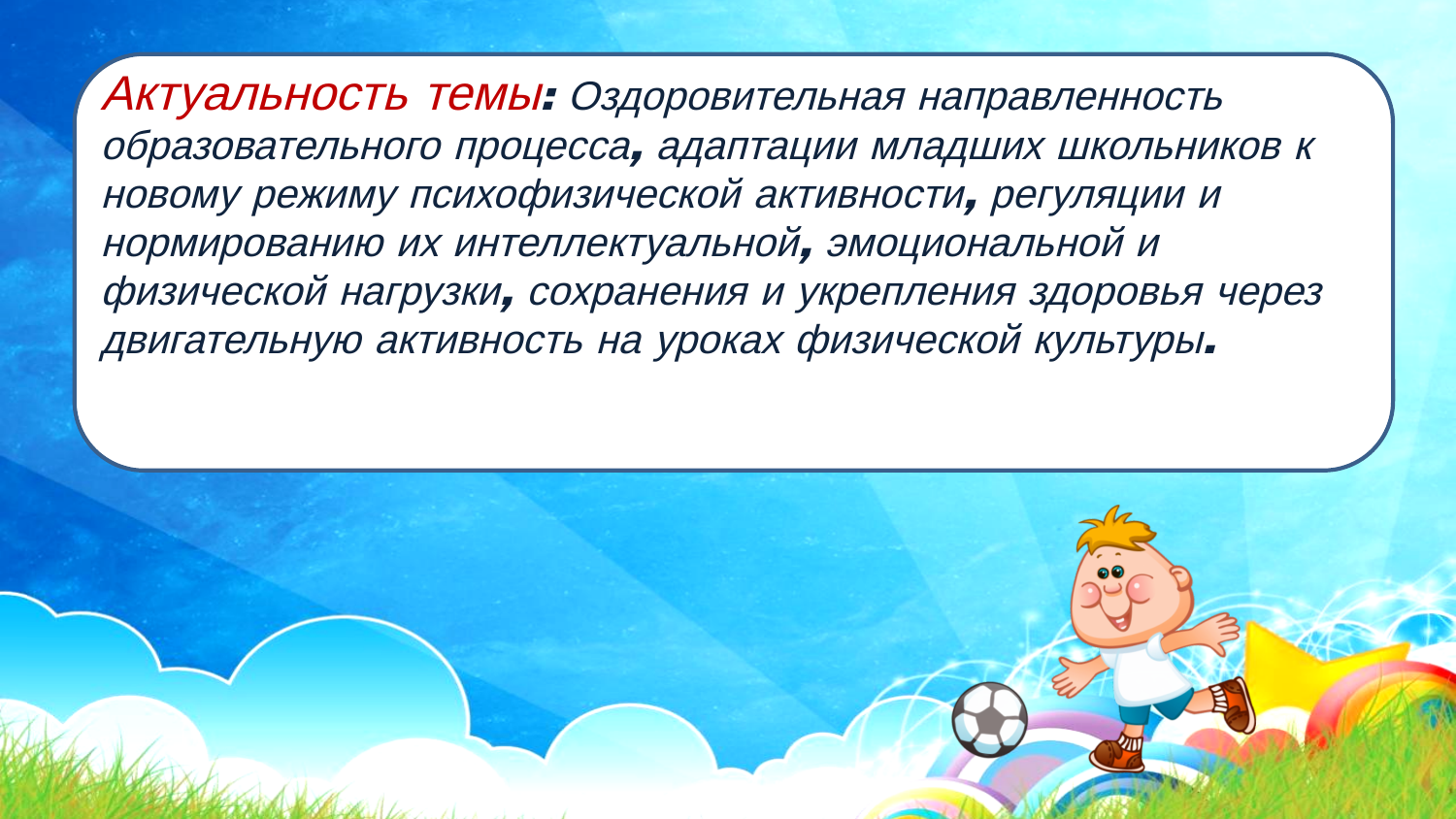

Актуальность темы: Оздоровительная направленность  образовательного процесса, адаптации младших школьников к новому режиму психофизической активности, регуляции и нормированию их интеллектуальной, эмоциональной и физической нагрузки, сохранения и укрепления здоровья через двигательную активность на уроках физической культуры.